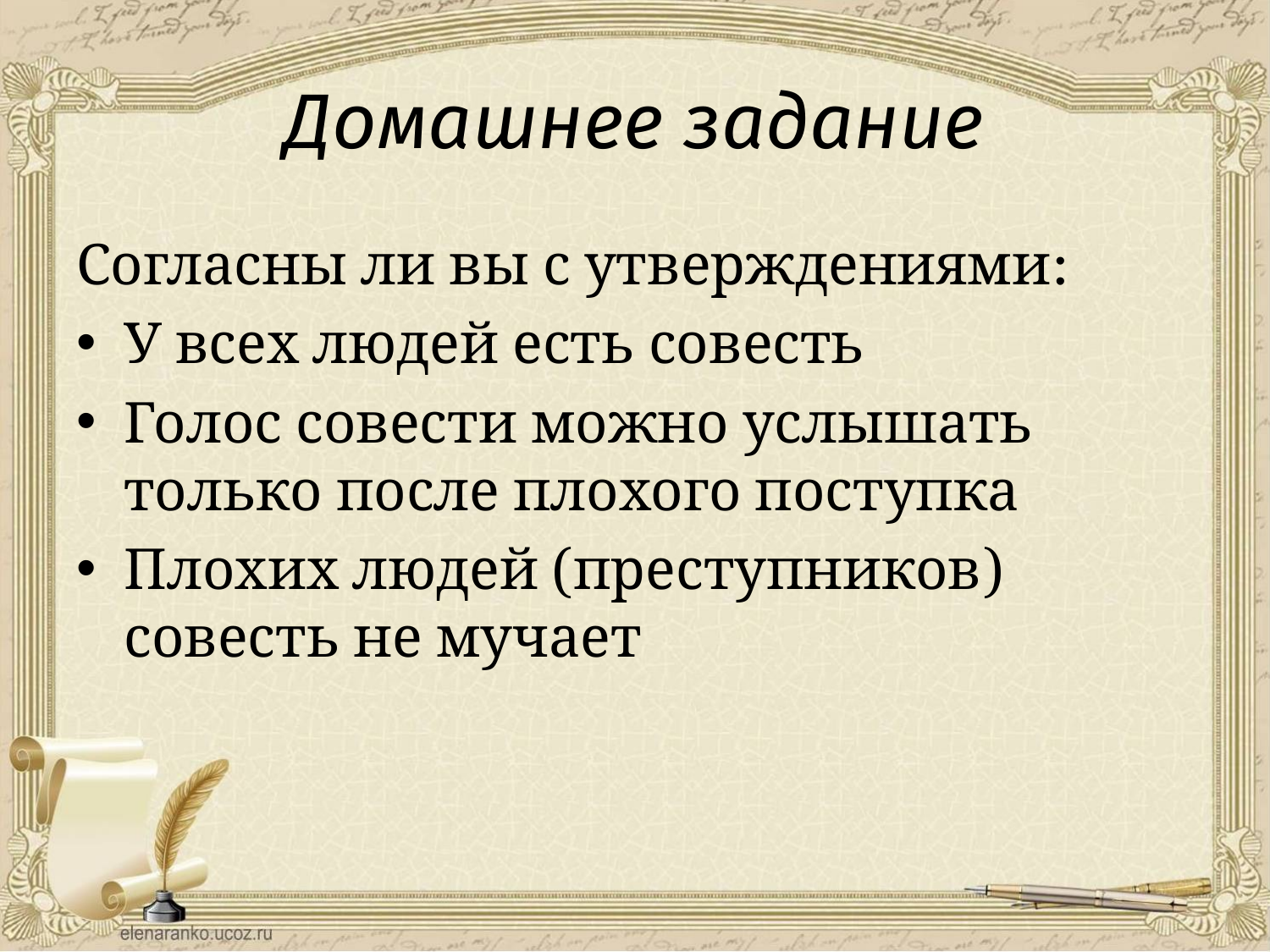

# Домашнее задание
Согласны ли вы с утверждениями:
У всех людей есть совесть
Голос совести можно услышать только после плохого поступка
Плохих людей (преступников) совесть не мучает